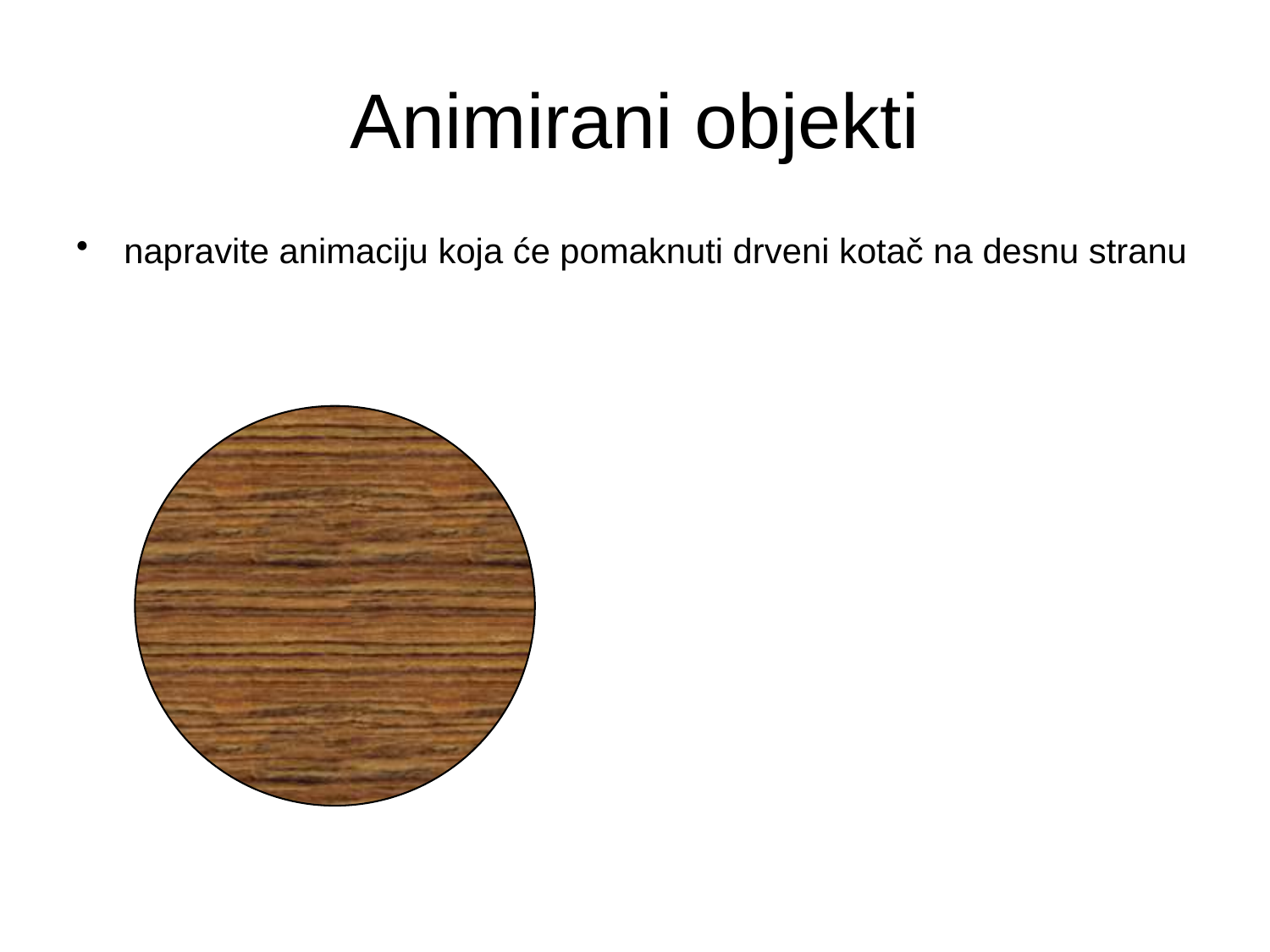

# Animirani objekti
napravite animaciju koja će pomaknuti drveni kotač na desnu stranu